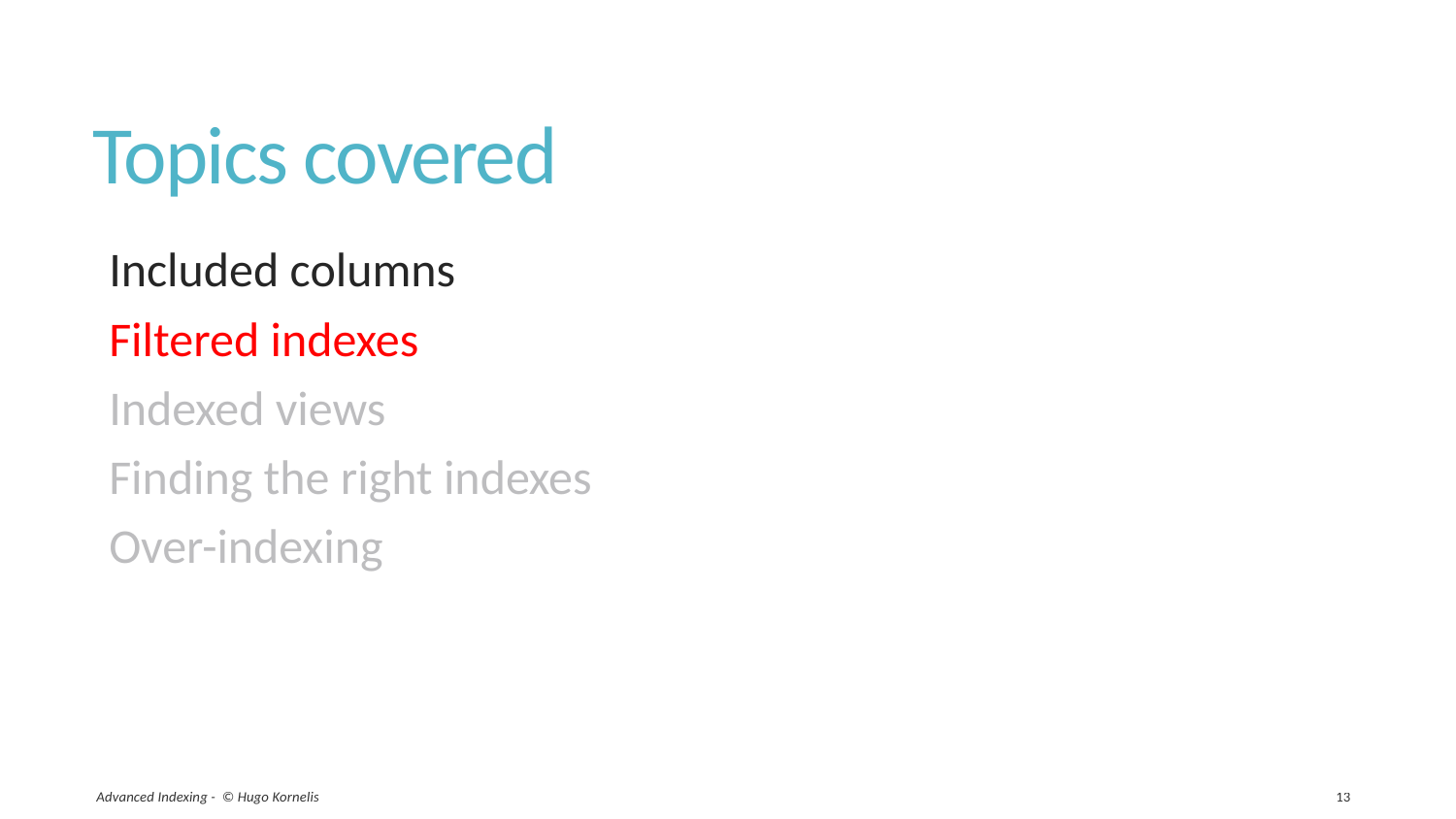

# Topics covered
Included columns
Filtered indexes
Indexed views
Finding the right indexes
Over-indexing
Advanced Indexing -  © Hugo Kornelis
13